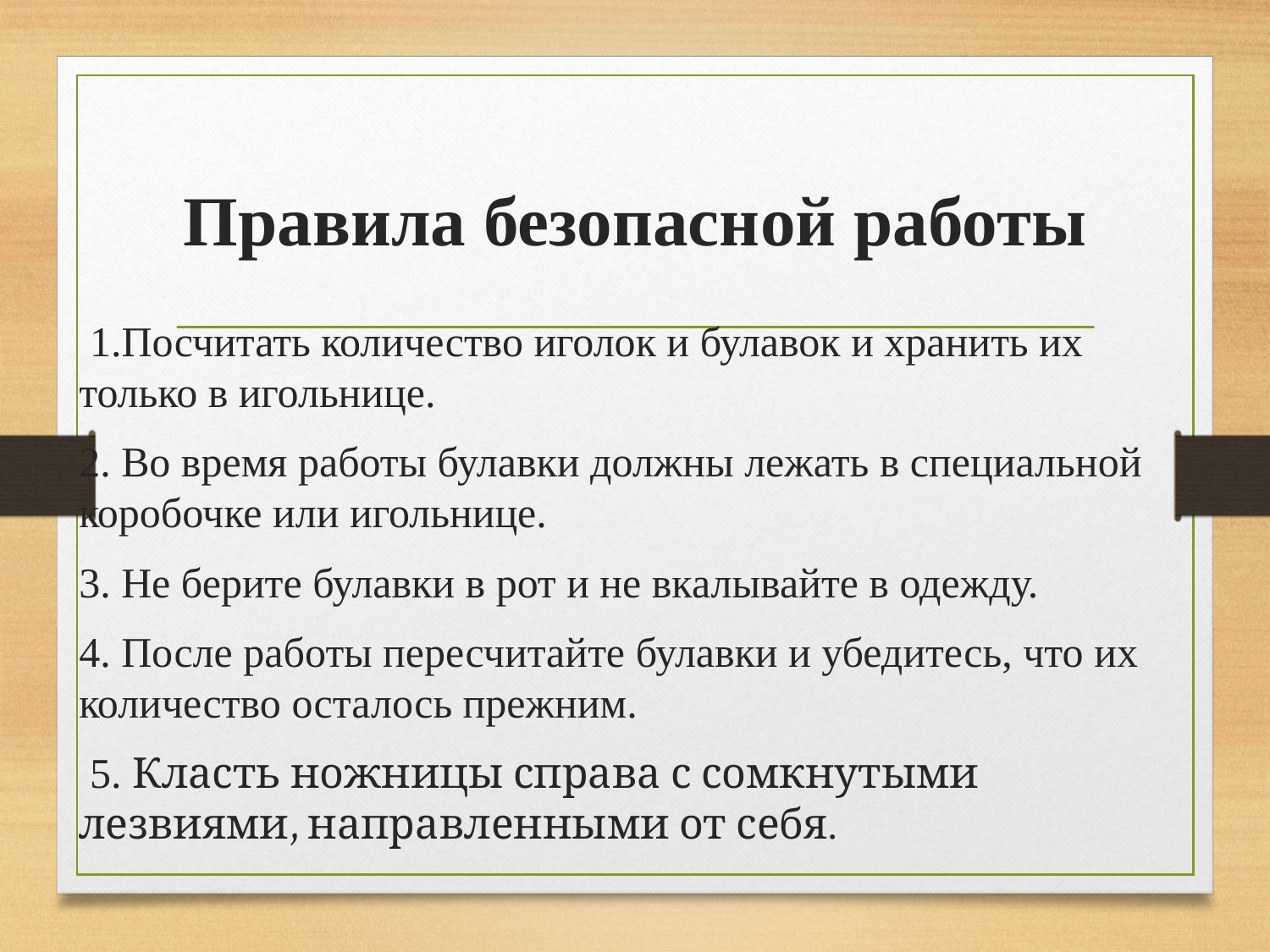

# Правила безопасной работы
 1.Посчитать количество иголок и булавок и хранить их только в игольнице.
2. Во время работы булавки должны лежать в специальной коробочке или игольнице.
3. Не берите булавки в рот и не вкалывайте в одежду.
4. После работы пересчитайте булавки и убедитесь, что их количество осталось прежним.
 5. Класть ножницы справа с сомкнутыми лезвиями, направленными от себя.

3